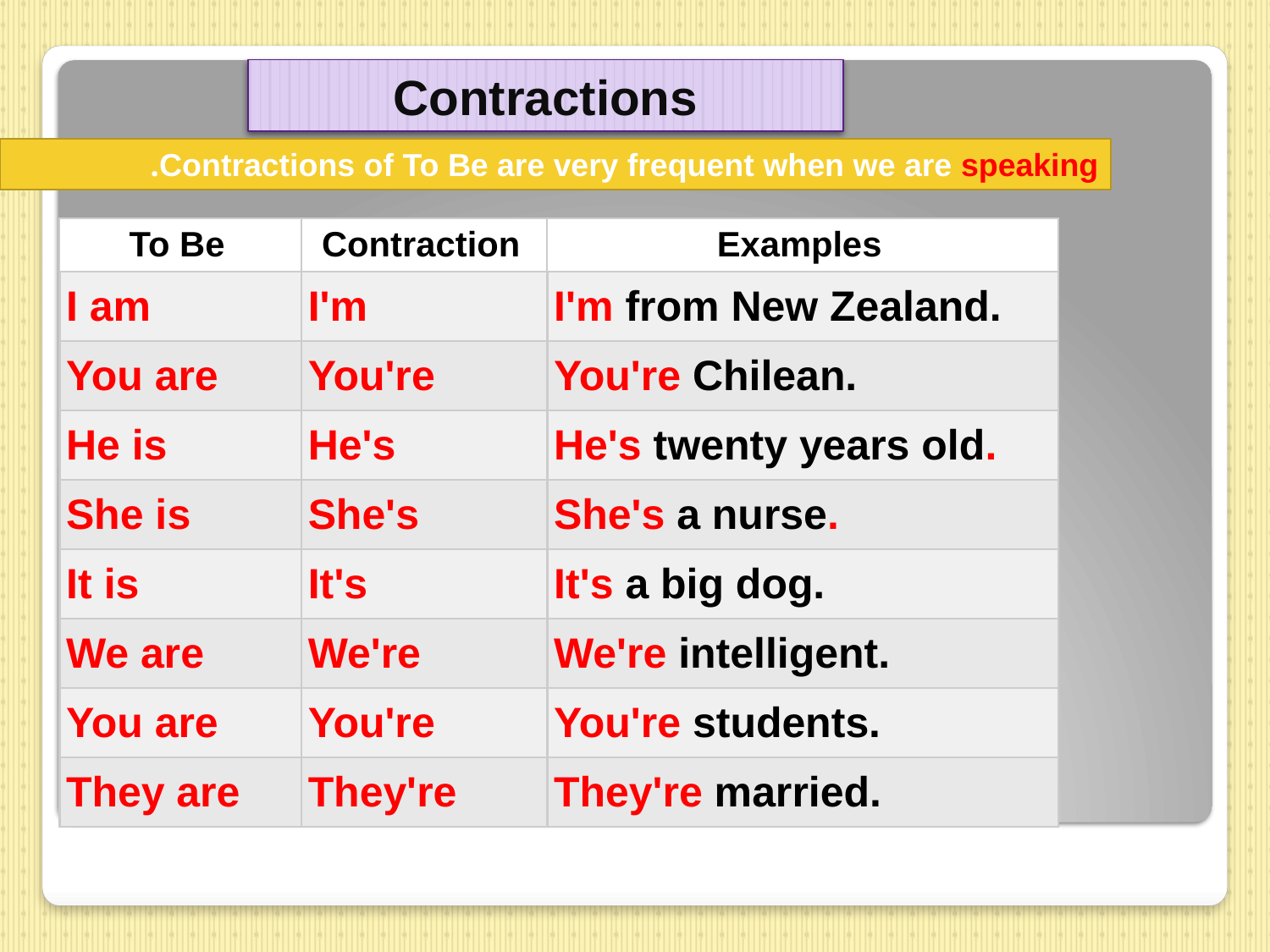

Contractions
Contractions of To Be are very frequent when we are speaking.
| To Be | Contraction | Examples |
| --- | --- | --- |
| I am | I'm | I'm from New Zealand. |
| You are | You're | You're Chilean. |
| He is | He's | He's twenty years old. |
| She is | She's | She's a nurse. |
| It is | It's | It's a big dog. |
| We are | We're | We're intelligent. |
| You are | You're | You're students. |
| They are | They're | They're married. |